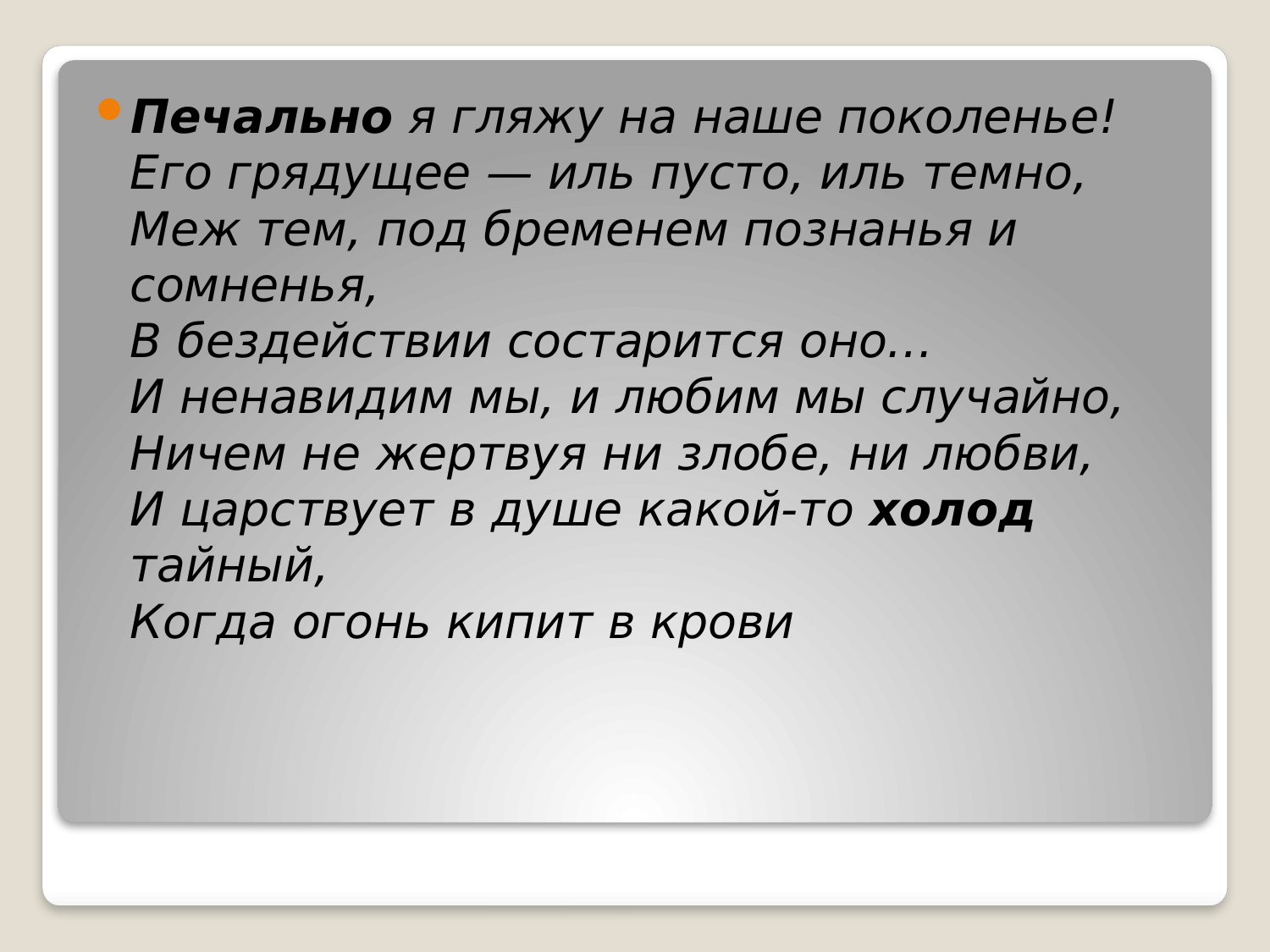

Печально я гляжу на наше поколенье!
Его грядущее — иль пусто, иль темно,
Меж тем, под бременем познанья и сомненья,
В бездействии состарится оно…
И ненавидим мы, и любим мы случайно,
Ничем не жертвуя ни злобе, ни любви,
И царствует в душе какой-то холод тайный,
Когда огонь кипит в крови
#